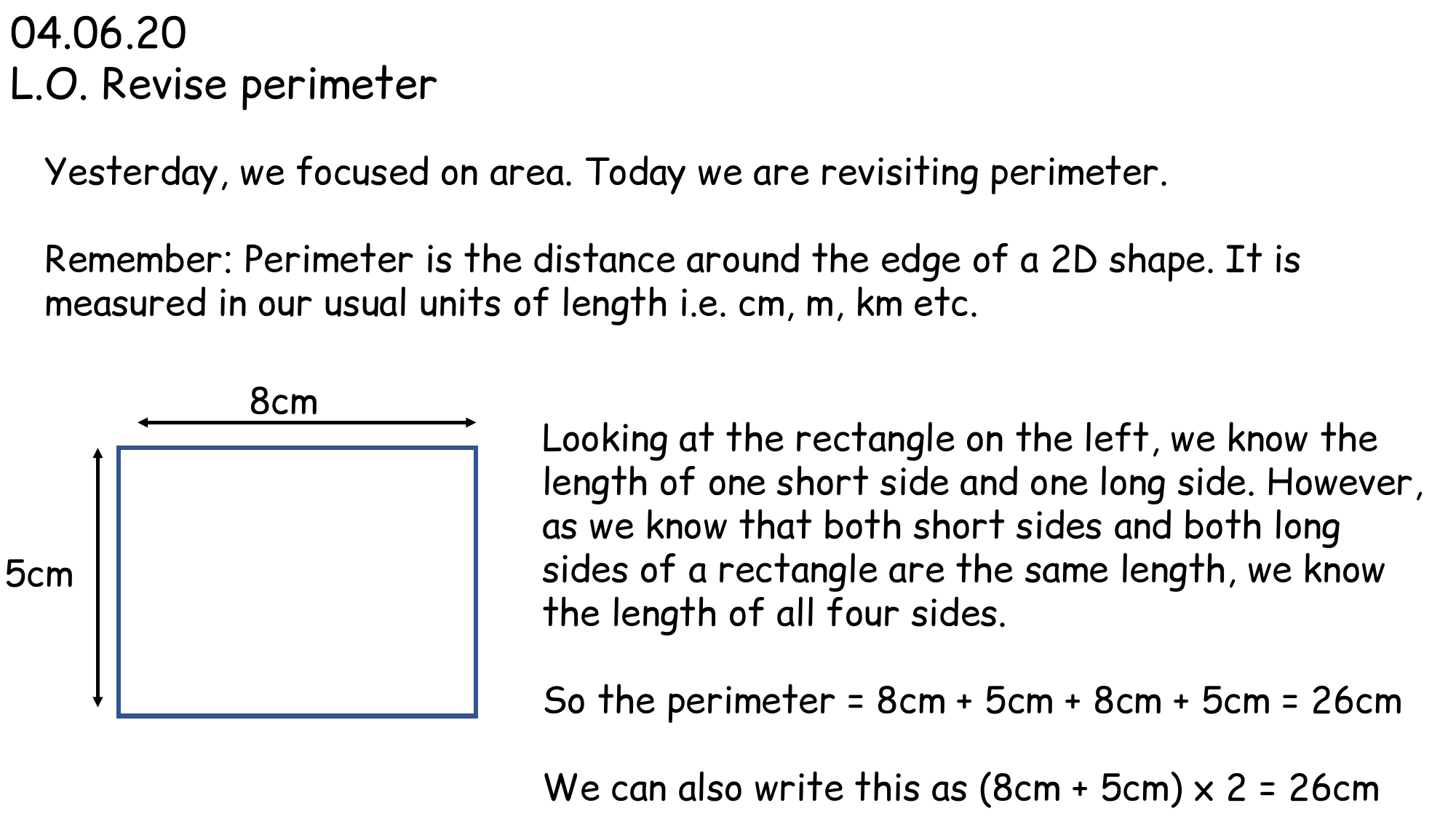

04.06.20
L.O. Revise perimeter
Yesterday, we focused on area. Today we are revisiting perimeter.

Remember: Perimeter is the distance around the edge of a 2D shape. It is measured in our usual units of length i.e. cm, m, km etc.
8cm
Looking at the rectangle on the left, we know the length of one short side and one long side. However, as we know that both short sides and both long sides of a rectangle are the same length, we know the length of all four sides.

So the perimeter = 8cm + 5cm + 8cm + 5cm = 26cm

We can also write this as (8cm + 5cm) x 2 = 26cm

5cm